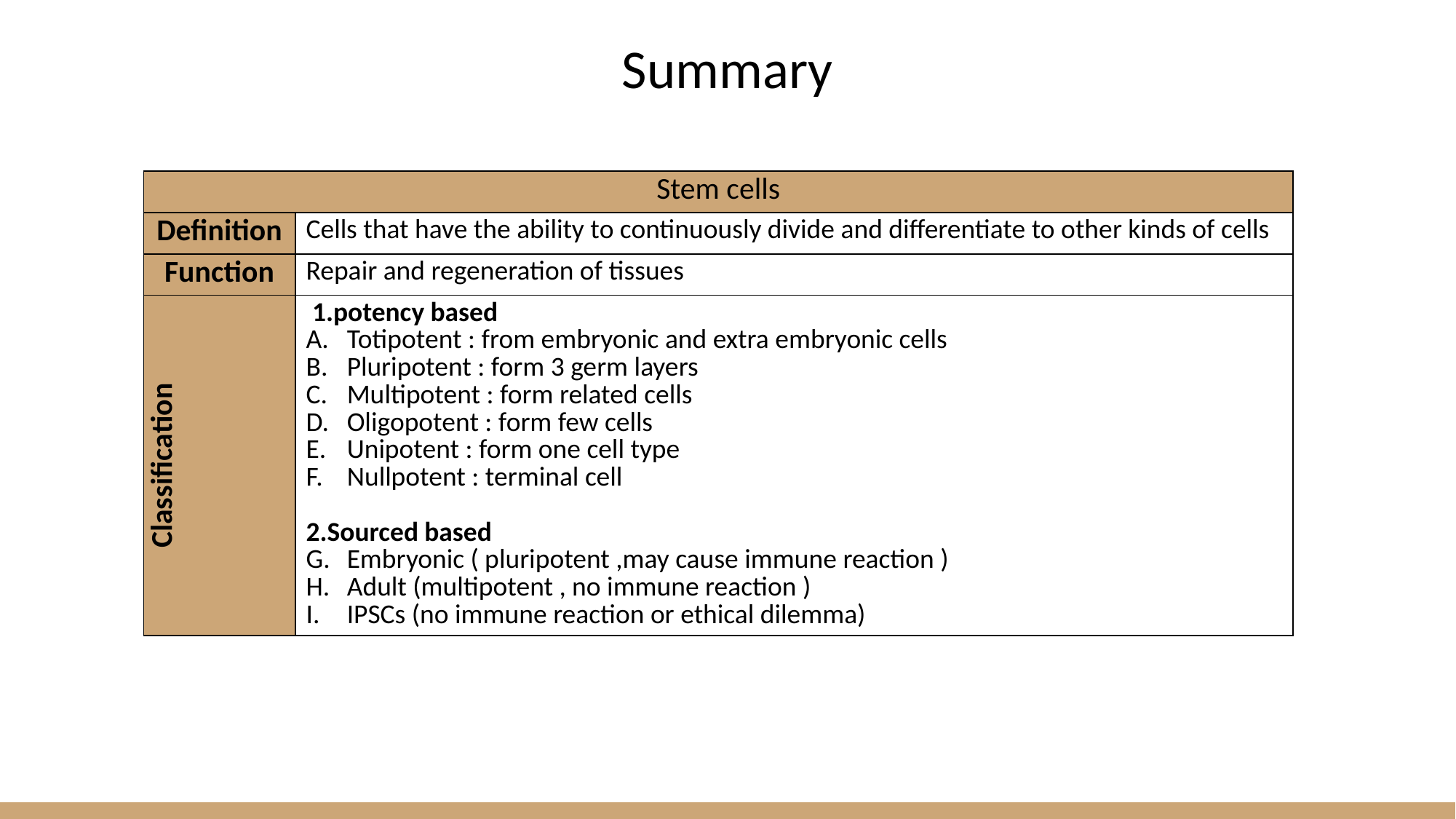

Summary
| Stem cells |  |
| --- | --- |
| Definition | Cells that have the ability to continuously divide and differentiate to other kinds of cells |
| Function | Repair and regeneration of tissues |
| Classification | 1.potency based Totipotent : from embryonic and extra embryonic cells Pluripotent : form 3 germ layers Multipotent : form related cells Oligopotent : form few cells Unipotent : form one cell type Nullpotent : terminal cell 2.Sourced based Embryonic ( pluripotent ,may cause immune reaction ) Adult (multipotent , no immune reaction ) IPSCs (no immune reaction or ethical dilemma) |